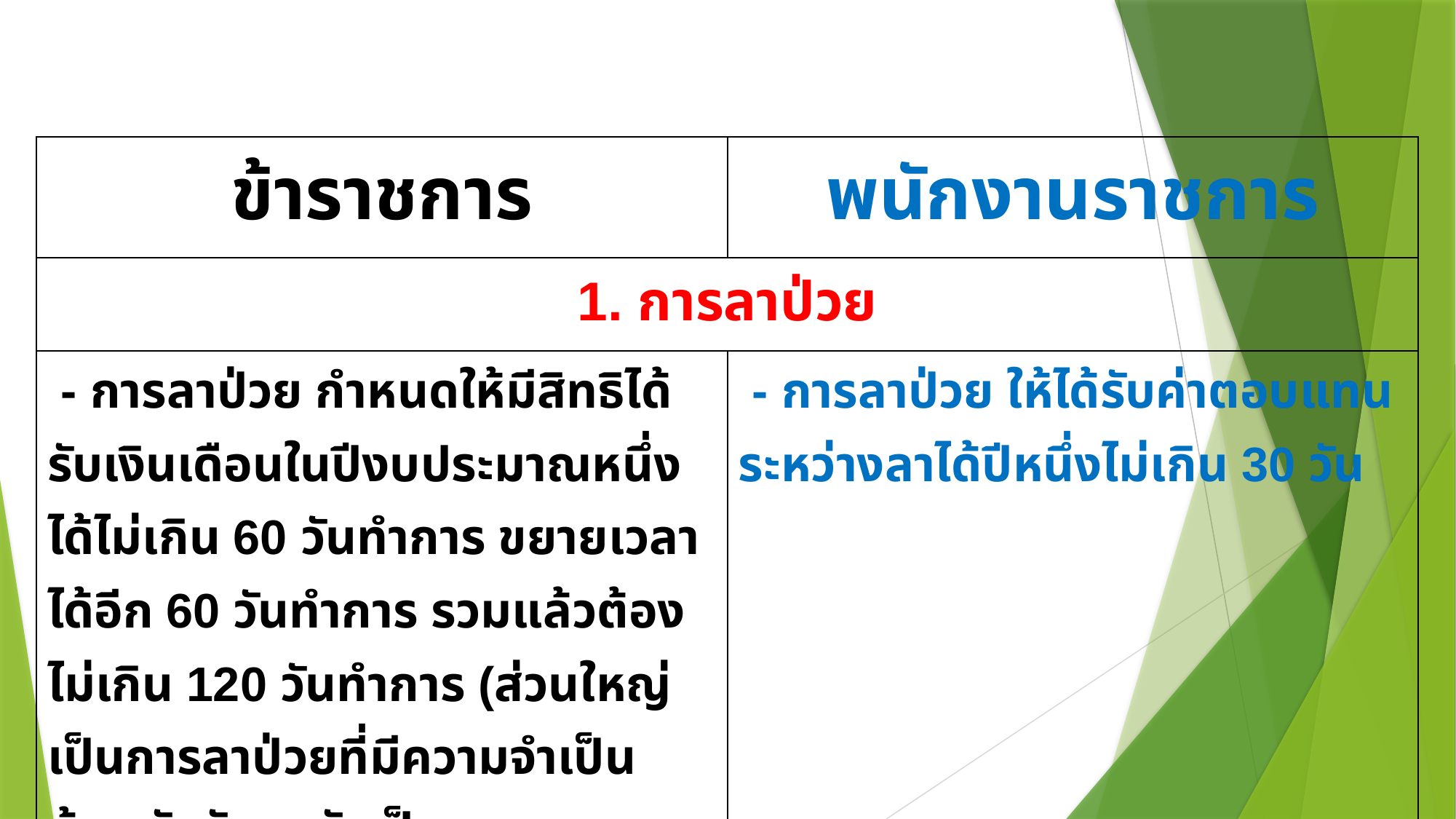

| ข้าราชการ | พนักงานราชการ |
| --- | --- |
| 1. การลาป่วย |  |
| - การลาป่วย กำหนดให้มีสิทธิได้รับเงินเดือนในปีงบประมาณหนึ่งได้ไม่เกิน 60 วันทำการ ขยายเวลาได้อีก 60 วันทำการ รวมแล้วต้องไม่เกิน 120 วันทำการ (ส่วนใหญ่เป็นการลาป่วยที่มีความจำเป็น ต้องพักรักษาตัวเป็นเวลานานตามแพทย์สั่ง) หากเกิน 120 วันทำการ จะไม่ได้รับเงินเดือน | - การลาป่วย ให้ได้รับค่าตอบแทนระหว่างลาได้ปีหนึ่งไม่เกิน 30 วัน |